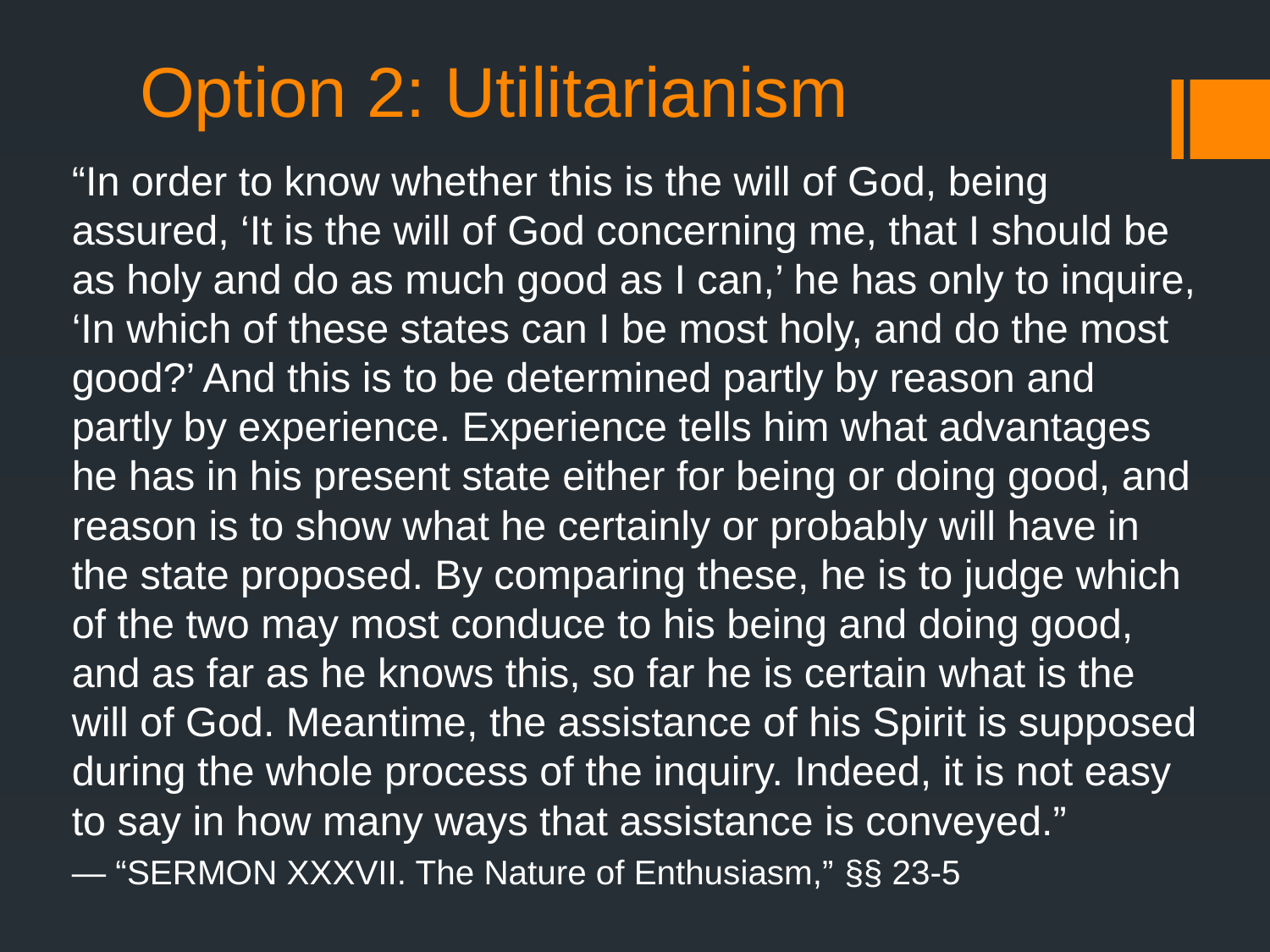

# Option 2: Utilitarianism
“In order to know whether this is the will of God, being assured, ‘It is the will of God concerning me, that I should be as holy and do as much good as I can,’ he has only to inquire, ‘In which of these states can I be most holy, and do the most good?’ And this is to be determined partly by reason and partly by experience. Experience tells him what advantages he has in his present state either for being or doing good, and reason is to show what he certainly or probably will have in the state proposed. By comparing these, he is to judge which of the two may most conduce to his being and doing good, and as far as he knows this, so far he is certain what is the will of God. Meantime, the assistance of his Spirit is supposed during the whole process of the inquiry. Indeed, it is not easy to say in how many ways that assistance is conveyed.”
— “SERMON XXXVII. The Nature of Enthusiasm,” §§ 23-5